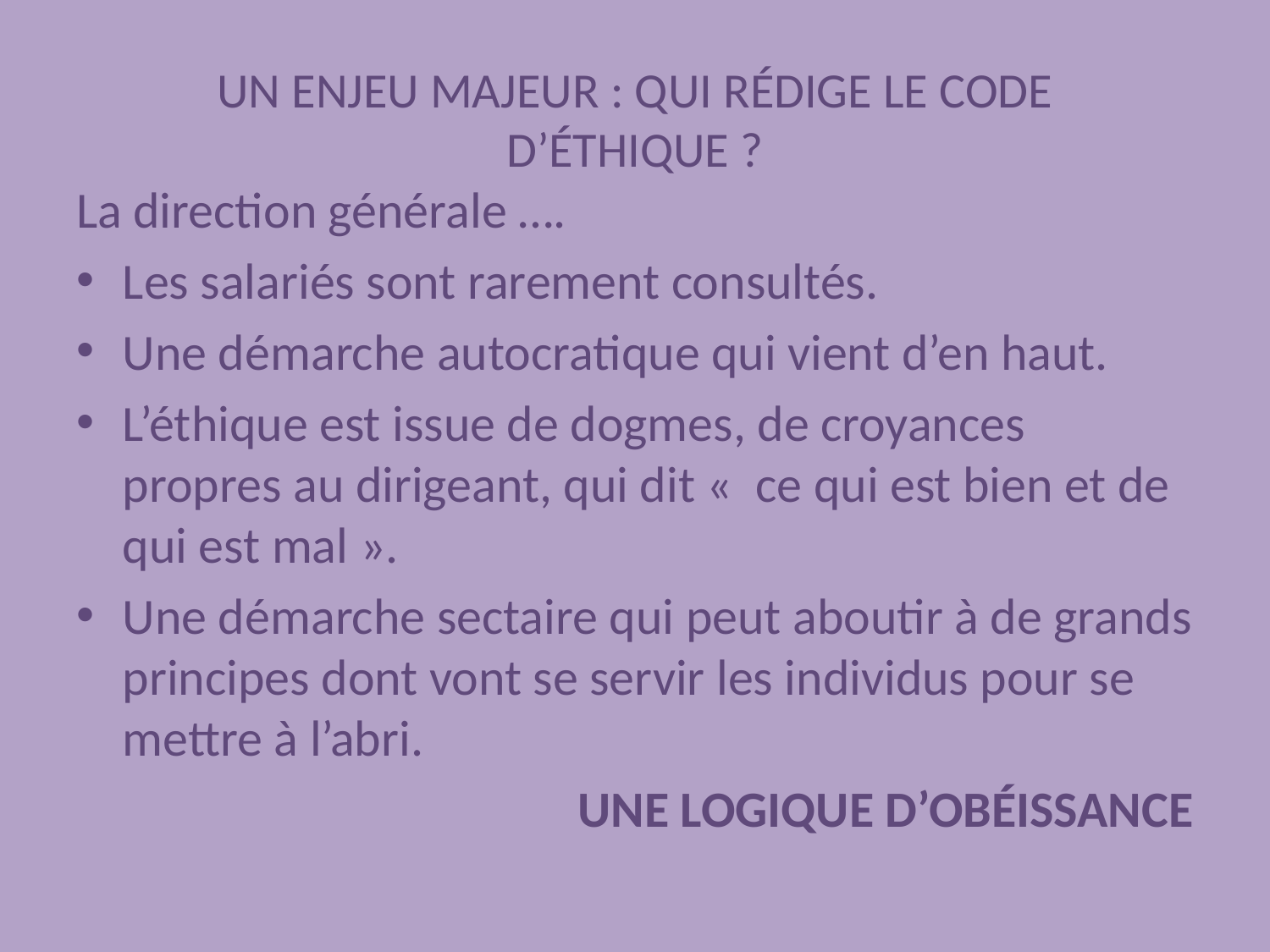

# UN ENJEU MAJEUR : QUI RÉDIGE LE CODE D’ÉTHIQUE ?
La direction générale ….
Les salariés sont rarement consultés.
Une démarche autocratique qui vient d’en haut.
L’éthique est issue de dogmes, de croyances propres au dirigeant, qui dit «  ce qui est bien et de qui est mal ».
Une démarche sectaire qui peut aboutir à de grands principes dont vont se servir les individus pour se mettre à l’abri.
UNE LOGIQUE D’OBÉISSANCE